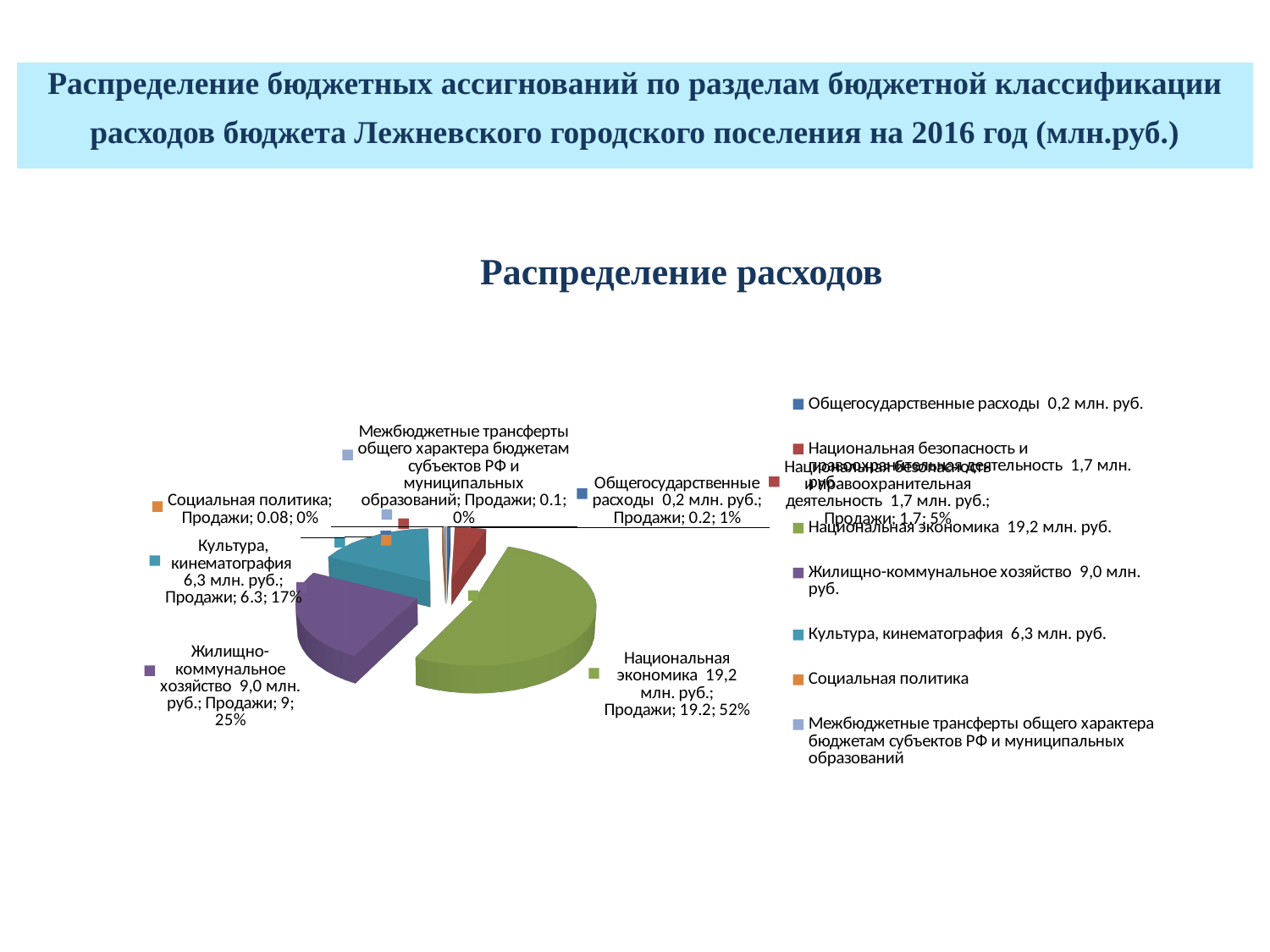

Распределение бюджетных ассигнований по разделам бюджетной классификации
расходов бюджета Лежневского городского поселения на 2016 год (млн.руб.)
       Распределение расходов

[unsupported chart]